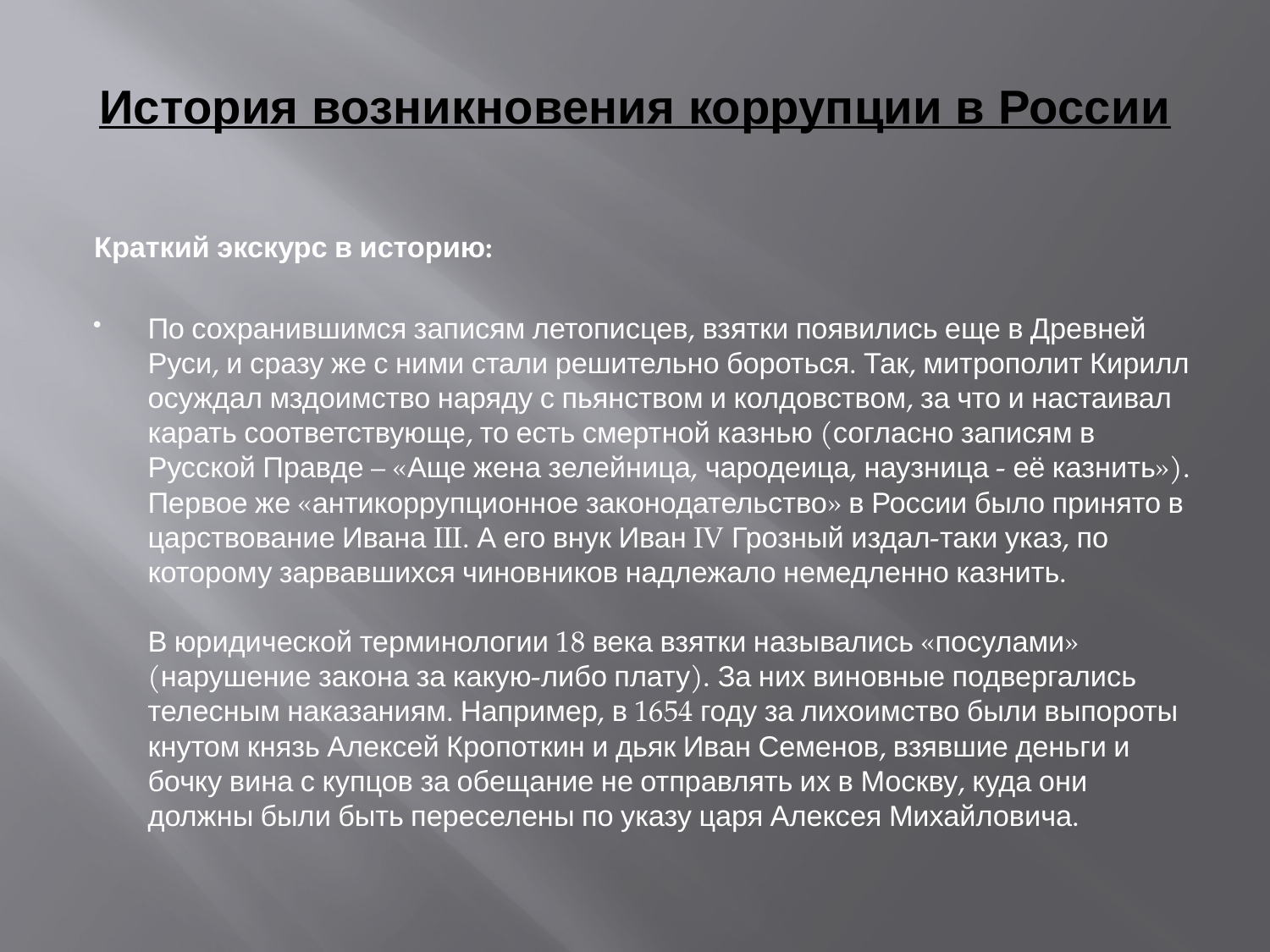

# История возникновения коррупции в России
Краткий экскурс в историю:

По сохранившимся записям летописцев, взятки появились еще в Древней Руси, и сразу же с ними стали решительно бороться. Так, митрополит Кирилл осуждал мздоимство наряду с пьянством и колдовством, за что и настаивал карать соответствующе, то есть смертной казнью (согласно записям в Русской Правде – «Аще жена зелейница, чародеица, наузница - её казнить»). Первое же «антикоррупционное законодательство» в России было принято в царствование Ивана III. А его внук Иван IV Грозный издал-таки указ, по которому зарвавшихся чиновников надлежало немедленно казнить.
В юридической терминологии 18 века взятки назывались «посулами» (нарушение закона за какую-либо плату). За них виновные подвергались телесным наказаниям. Например, в 1654 году за лихоимство были выпороты кнутом князь Алексей Кропоткин и дьяк Иван Семенов, взявшие деньги и бочку вина с купцов за обещание не отправлять их в Москву, куда они должны были быть переселены по указу царя Алексея Михайловича.